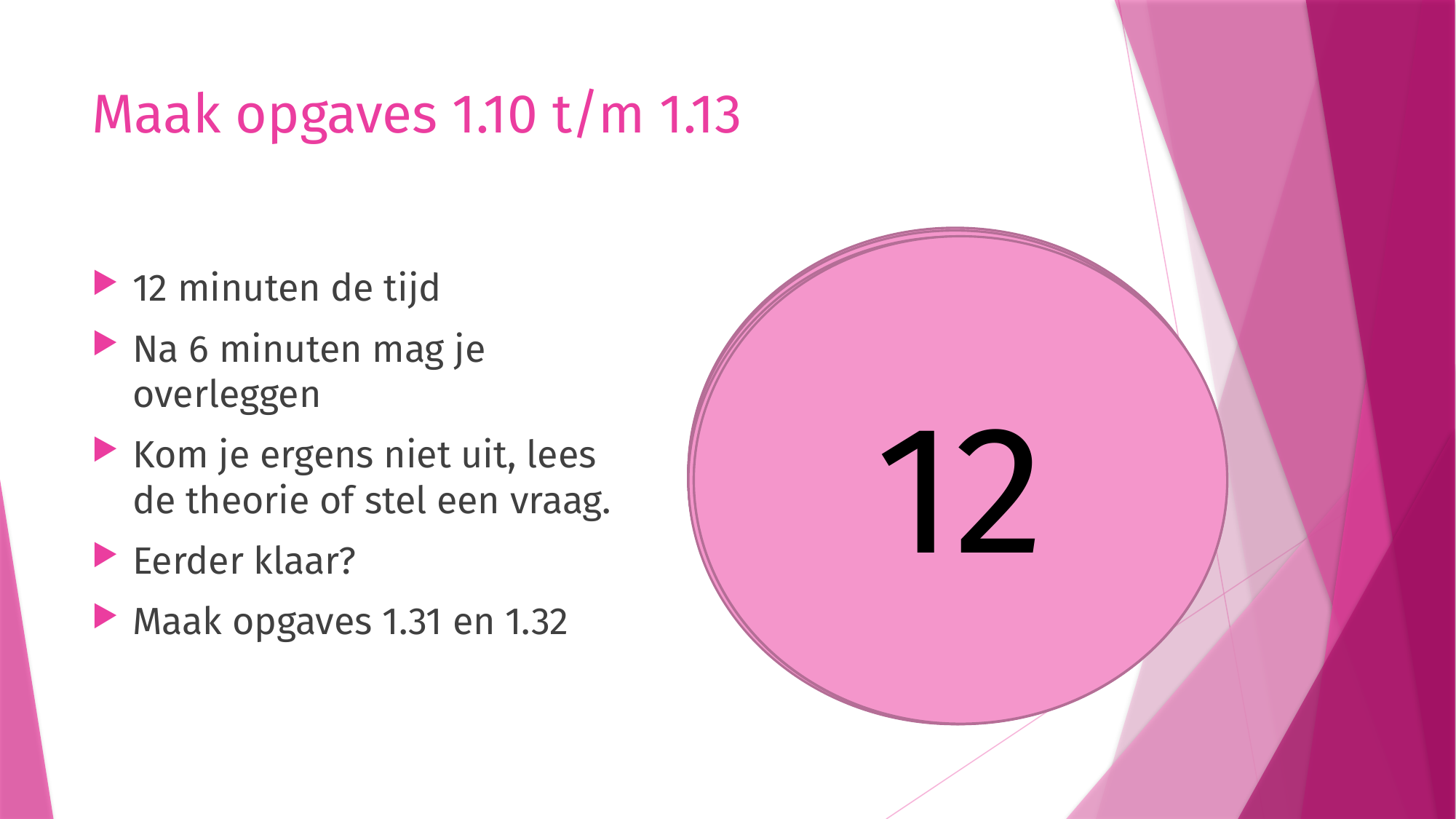

# Maak opgaves 1.10 t/m 1.13
8
7
9
5
6
4
3
1
2
12
10
11
12 minuten de tijd
Na 6 minuten mag je overleggen
Kom je ergens niet uit, lees de theorie of stel een vraag.
Eerder klaar?
Maak opgaves 1.31 en 1.32